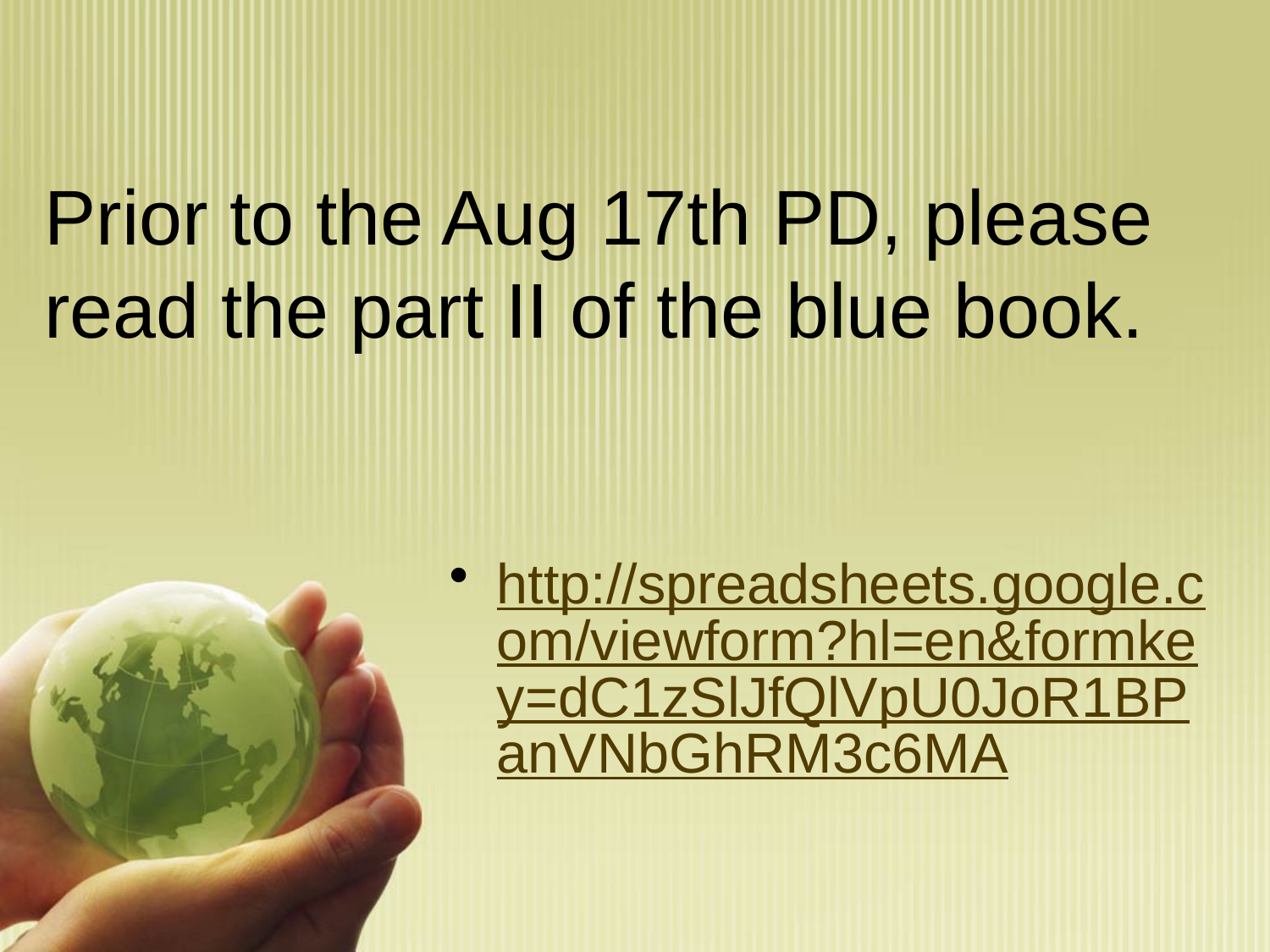

# Prior to the Aug 17th PD, please read the part II of the blue book.
http://spreadsheets.google.com/viewform?hl=en&formkey=dC1zSlJfQlVpU0JoR1BPanVNbGhRM3c6MA